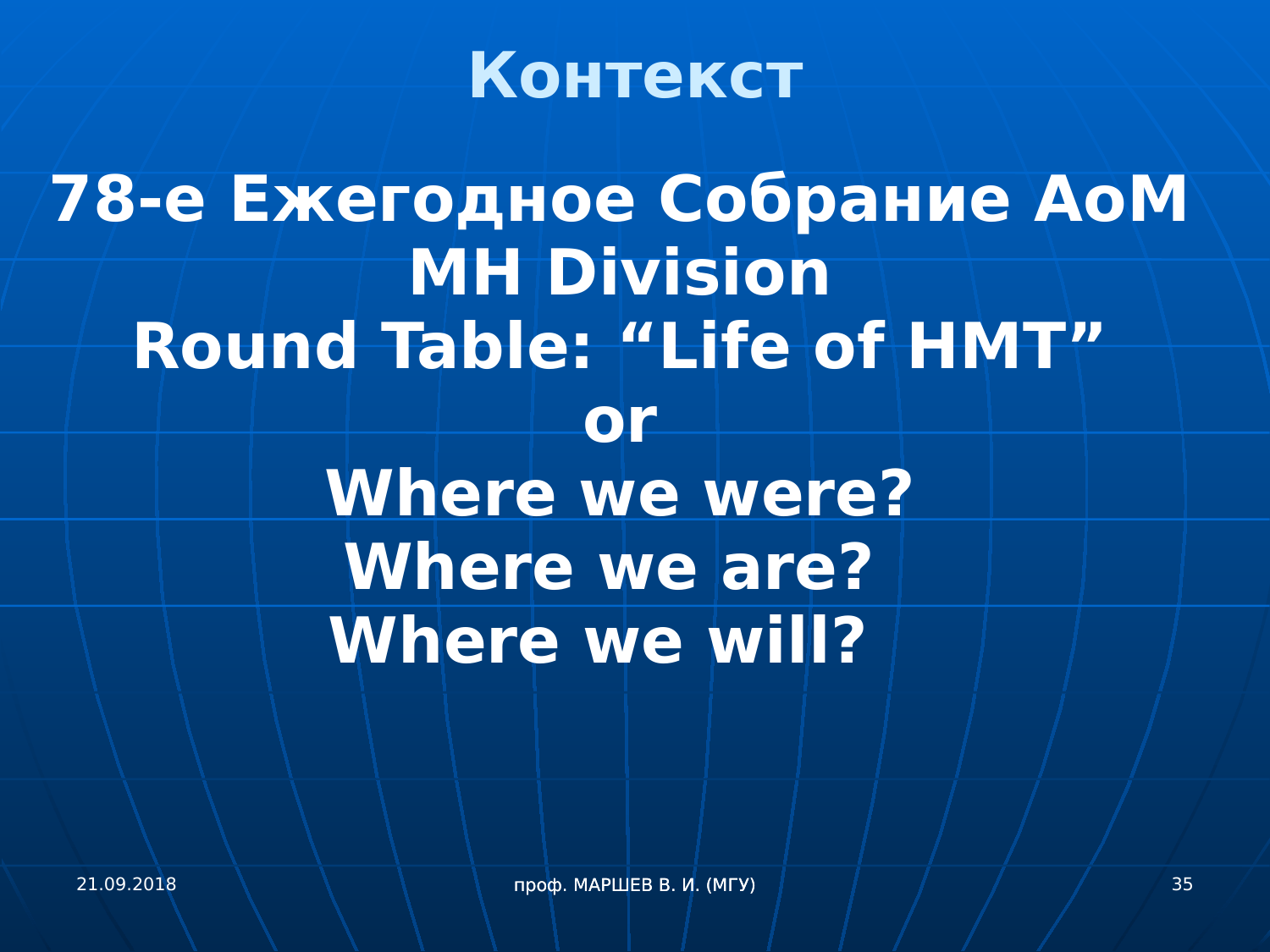

Контекст
78-е Ежегодное Собрание АоМ
MH Division
Round Table: “Life of HMT”
or
Where we were?
Where we are?
Where we will?

21.09.2018
35
проф. МАРШЕВ В. И. (МГУ)
проф. МАРШЕВ В. И. (МГУ)